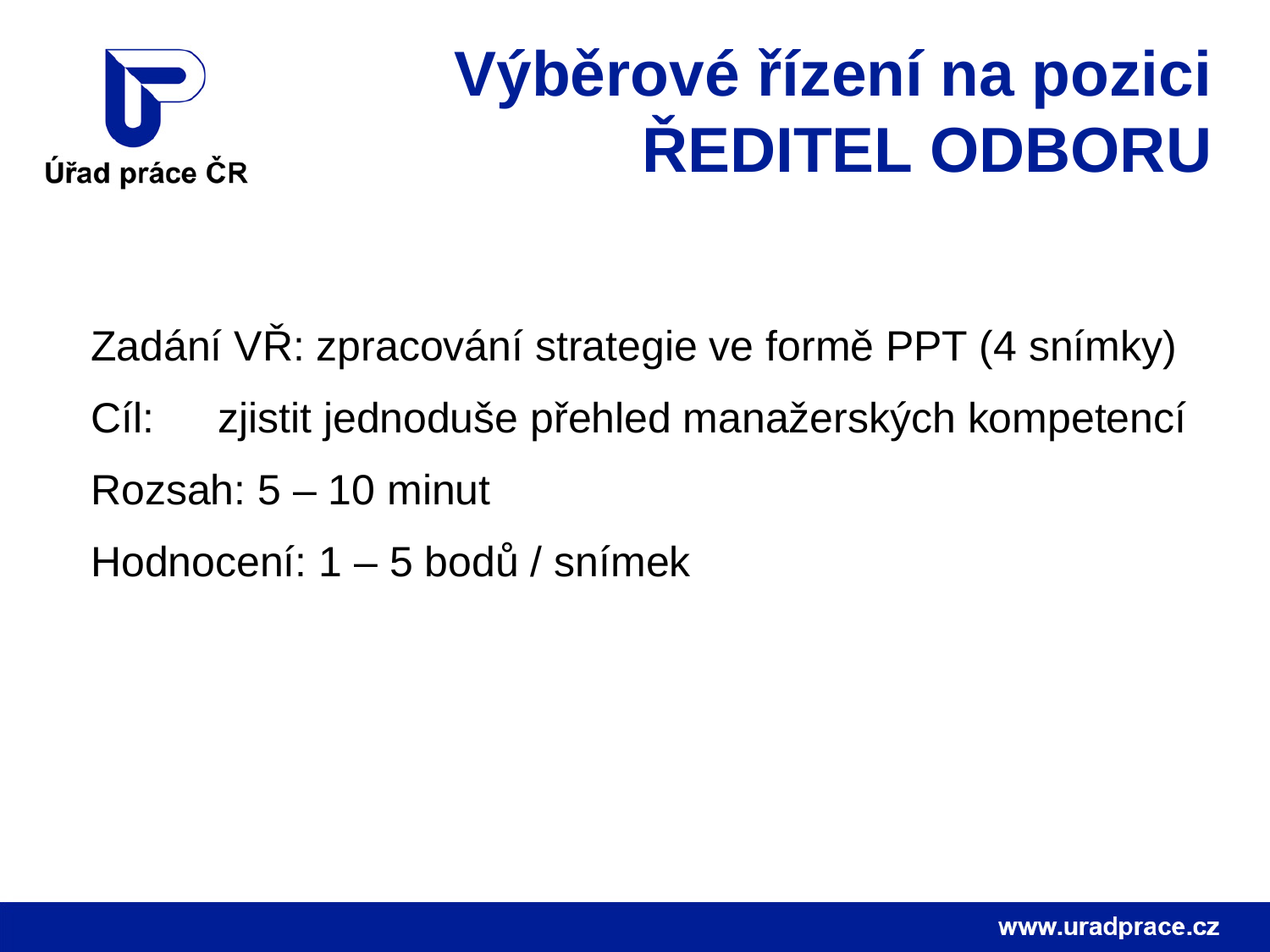

Výběrové řízení na pozici ŘEDITEL ODBORU

Zadání VŘ: zpracování strategie ve formě PPT (4 snímky)
Cíl: 	zjistit jednoduše přehled manažerských kompetencí
Rozsah: 5 – 10 minut
Hodnocení: 1 – 5 bodů / snímek